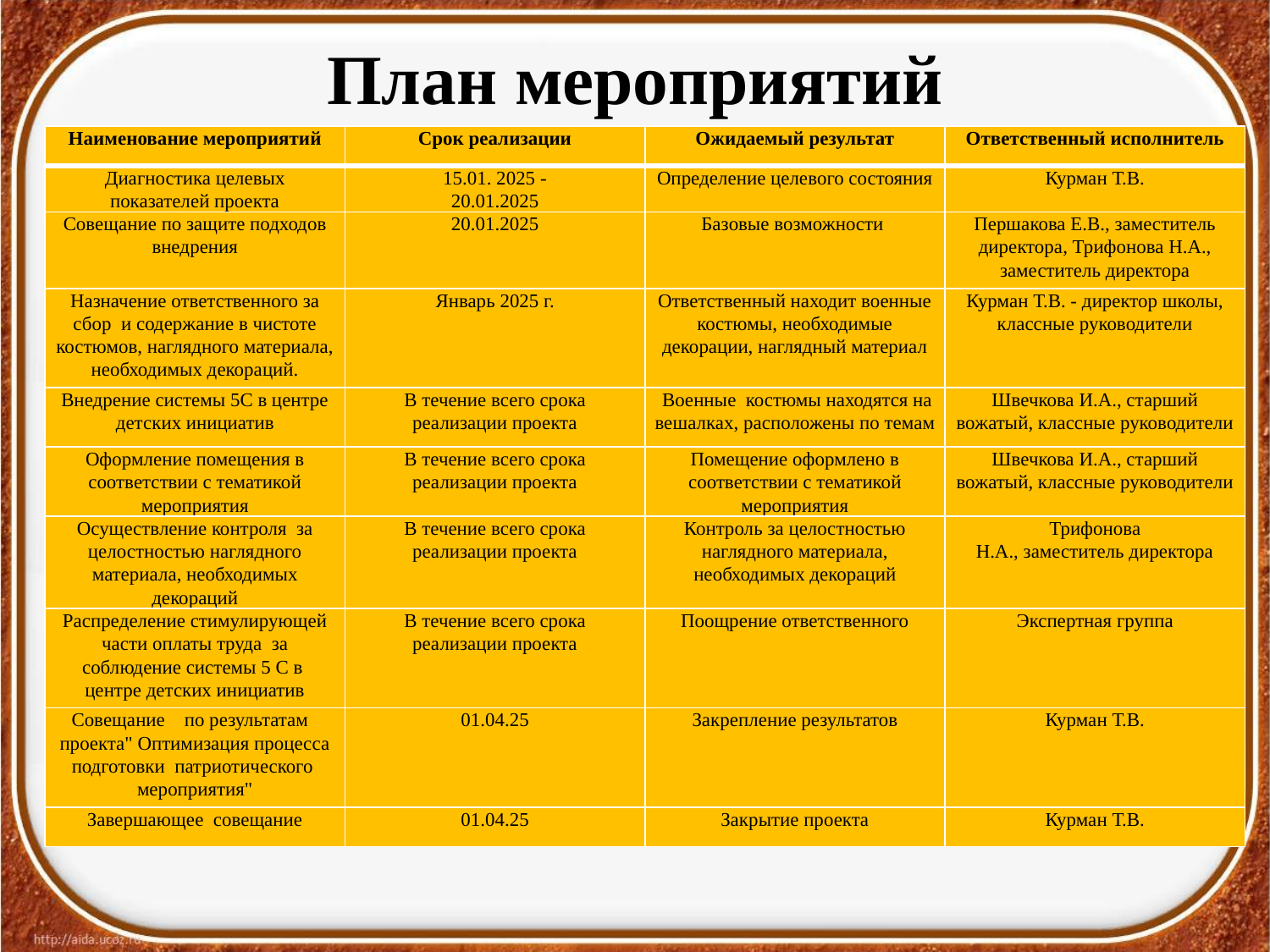

# План мероприятий
| Наименование мероприятий | Срок реализации | Ожидаемый результат | Ответственный исполнитель |
| --- | --- | --- | --- |
| Диагностика целевых показателей проекта | 15.01. 2025 - 20.01.2025 | Определение целевого состояния | Курман Т.В. |
| Совещание по защите подходов внедрения | 20.01.2025 | Базовые возможности | Першакова Е.В., заместитель директора, Трифонова Н.А., заместитель директора |
| Назначение ответственного за сбор и содержание в чистоте костюмов, наглядного материала, необходимых декораций. | Январь 2025 г. | Ответственный находит военные костюмы, необходимые декорации, наглядный материал | Курман Т.В. - директор школы, классные руководители |
| Внедрение системы 5С в центре детских инициатив | В течение всего срока реализации проекта | Военные костюмы находятся на вешалках, расположены по темам | Швечкова И.А., старший вожатый, классные руководители |
| Оформление помещения в соответствии с тематикой мероприятия | В течение всего срока реализации проекта | Помещение оформлено в соответствии с тематикой мероприятия | Швечкова И.А., старший вожатый, классные руководители |
| Осуществление контроля за целостностью наглядного материала, необходимых декораций | В течение всего срока реализации проекта | Контроль за целостностью наглядного материала, необходимых декораций | Трифонова Н.А., заместитель директора |
| Распределение стимулирующей части оплаты труда за соблюдение системы 5 С в центре детских инициатив | В течение всего срока реализации проекта | Поощрение ответственного | Экспертная группа |
| Совещание по результатам проекта" Оптимизация процесса подготовки патриотического мероприятия" | 01.04.25 | Закрепление результатов | Курман Т.В. |
| Завершающее совещание | 01.04.25 | Закрытие проекта | Курман Т.В. |